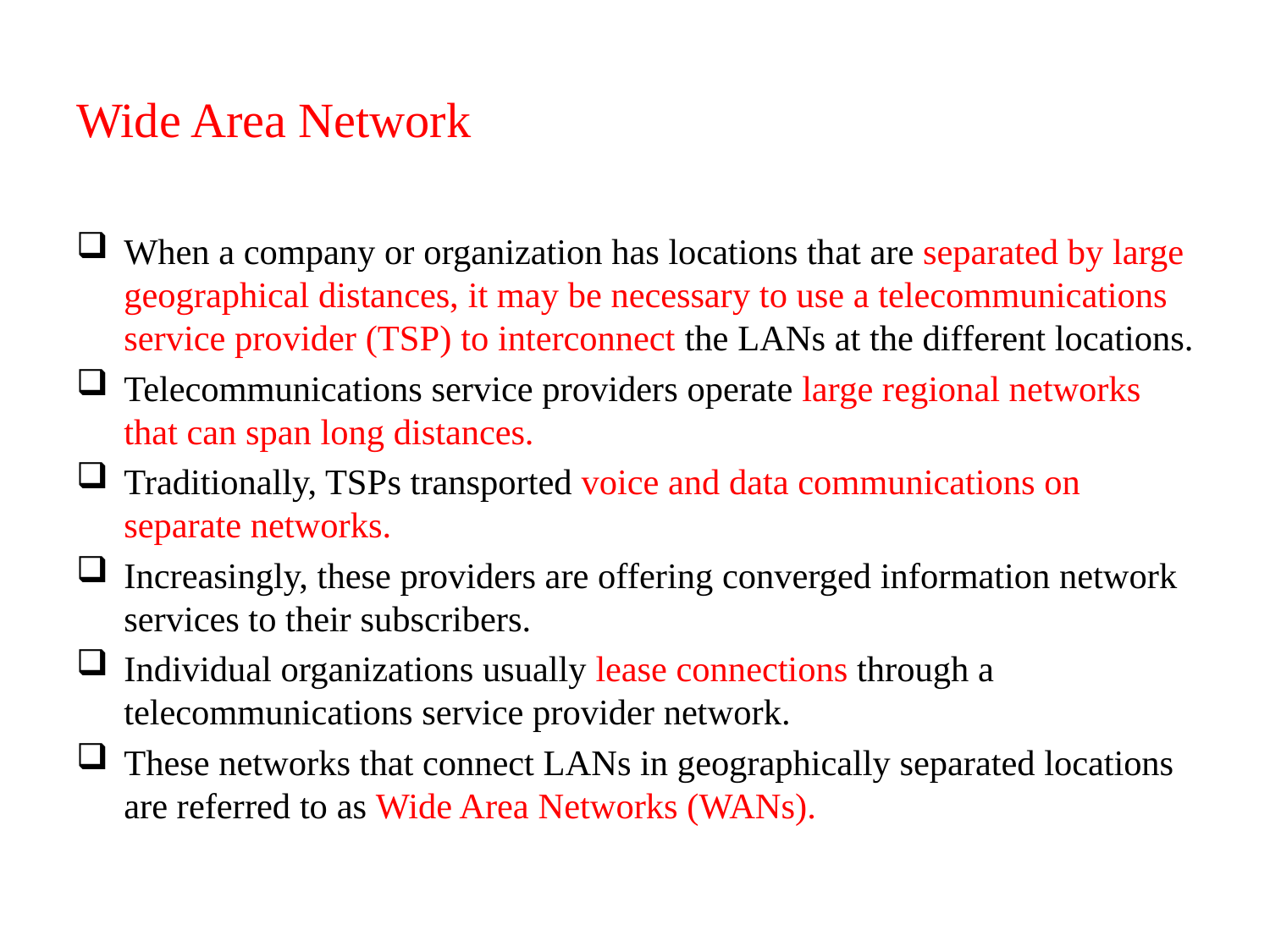

# Wide Area Network
When a company or organization has locations that are separated by large geographical distances, it may be necessary to use a telecommunications service provider (TSP) to interconnect the LANs at the different locations.
Telecommunications service providers operate large regional networks that can span long distances.
Traditionally, TSPs transported voice and data communications on separate networks.
Increasingly, these providers are offering converged information network services to their subscribers.
Individual organizations usually lease connections through a telecommunications service provider network.
These networks that connect LANs in geographically separated locations are referred to as Wide Area Networks (WANs).